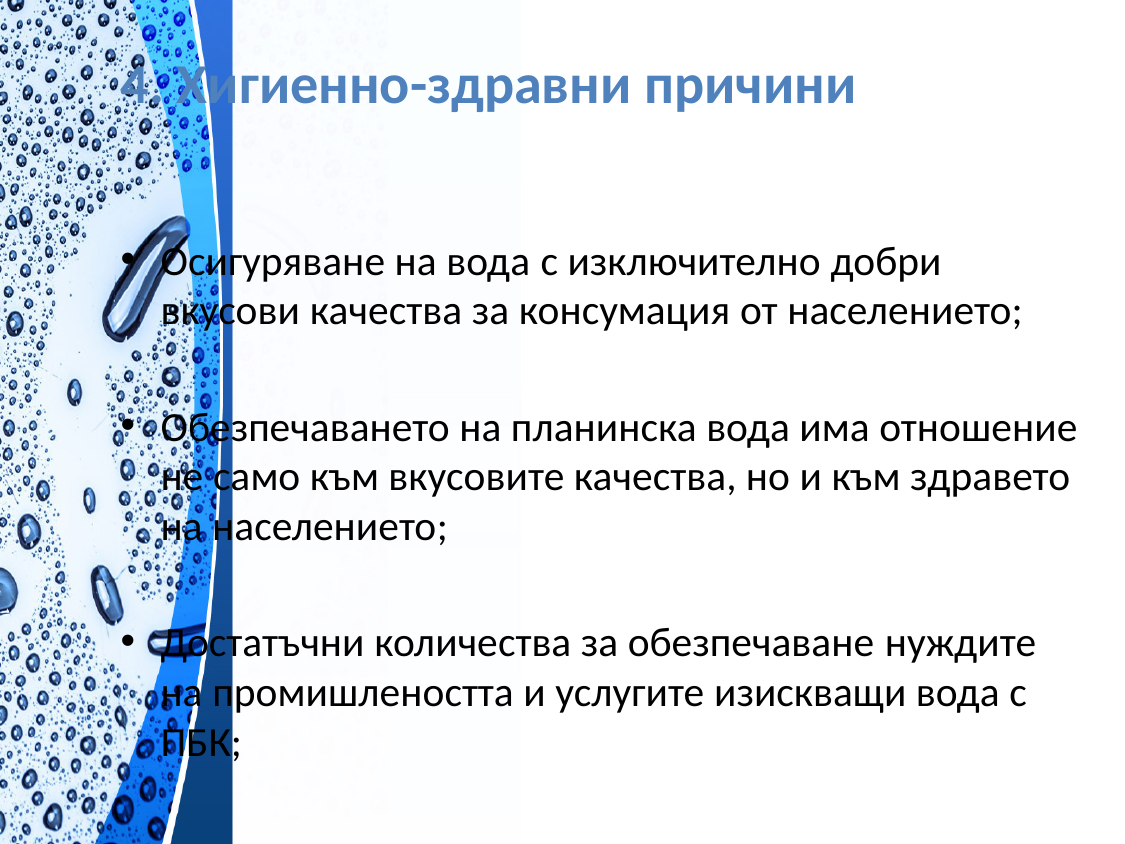

# 4. Хигиенно-здравни причини
Осигуряване на вода с изключително добри вкусови качества за консумация от населението;

Обезпечаването на планинска вода има отношение не само към вкусовите качества, но и към здравето на населението;

Достатъчни количества за обезпечаване нуждите на промишлеността и услугите изискващи вода с ПБК;